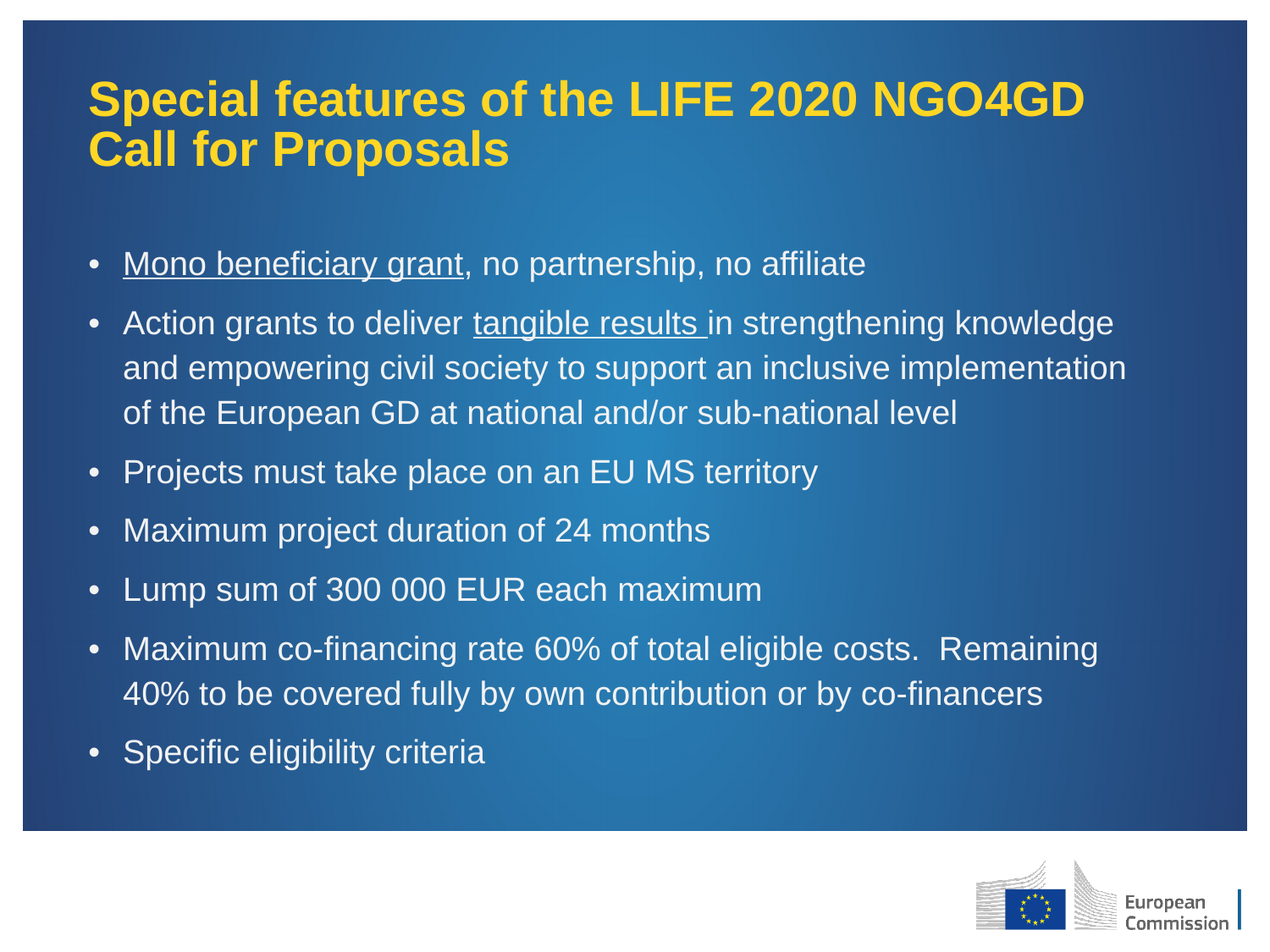

# Special features of the LIFE 2020 NGO4GD Call for Proposals
Mono beneficiary grant, no partnership, no affiliate
Action grants to deliver tangible results in strengthening knowledge and empowering civil society to support an inclusive implementation of the European GD at national and/or sub-national level
Projects must take place on an EU MS territory
Maximum project duration of 24 months
Lump sum of 300 000 EUR each maximum
Maximum co-financing rate 60% of total eligible costs.  Remaining 40% to be covered fully by own contribution or by co-financers
Specific eligibility criteria